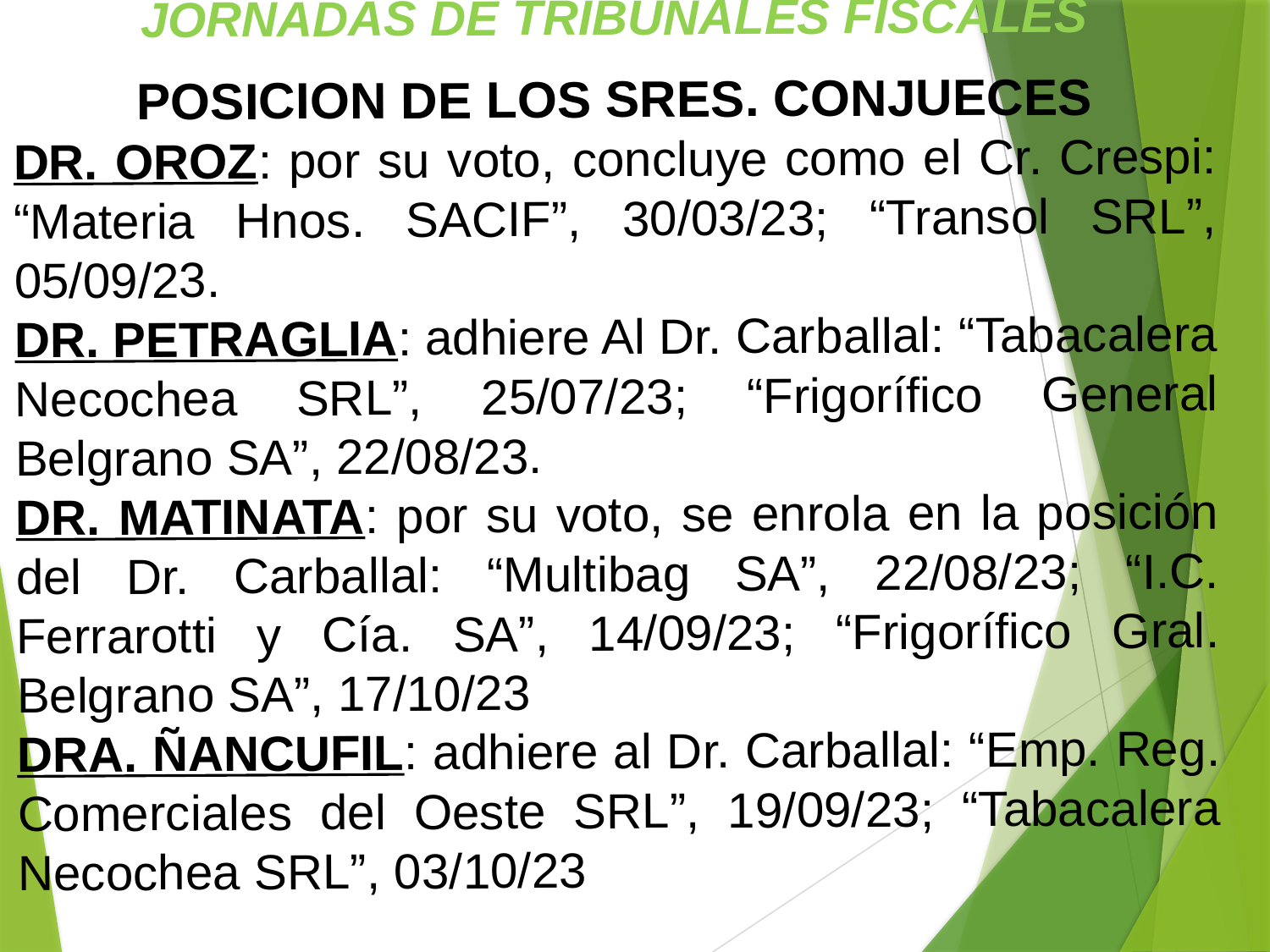

JORNADAS DE TRIBUNALES FISCALES
POSICION DE LOS SRES. CONJUECES
DR. OROZ: por su voto, concluye como el Cr. Crespi: “Materia Hnos. SACIF”, 30/03/23; “Transol SRL”, 05/09/23.
DR. PETRAGLIA: adhiere Al Dr. Carballal: “Tabacalera Necochea SRL”, 25/07/23; “Frigorífico General Belgrano SA”, 22/08/23.
DR. MATINATA: por su voto, se enrola en la posición del Dr. Carballal: “Multibag SA”, 22/08/23; “I.C. Ferrarotti y Cía. SA”, 14/09/23; “Frigorífico Gral. Belgrano SA”, 17/10/23
DRA. ÑANCUFIL: adhiere al Dr. Carballal: “Emp. Reg. Comerciales del Oeste SRL”, 19/09/23; “Tabacalera Necochea SRL”, 03/10/23